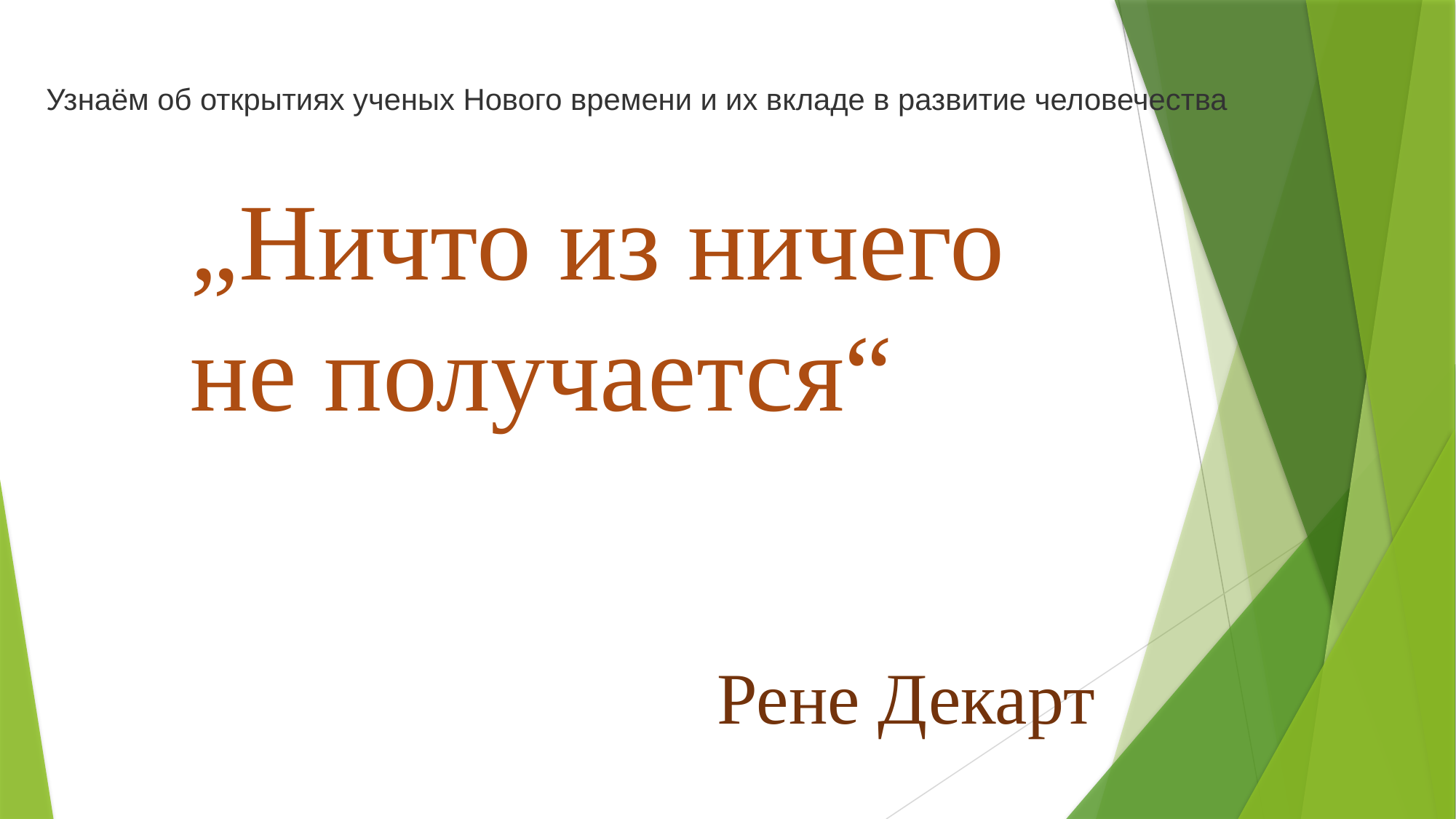

Узнаём об открытиях ученых Нового времени и их вкладе в развитие человечества
„Ничто из ничего не получается“
Рене Декарт